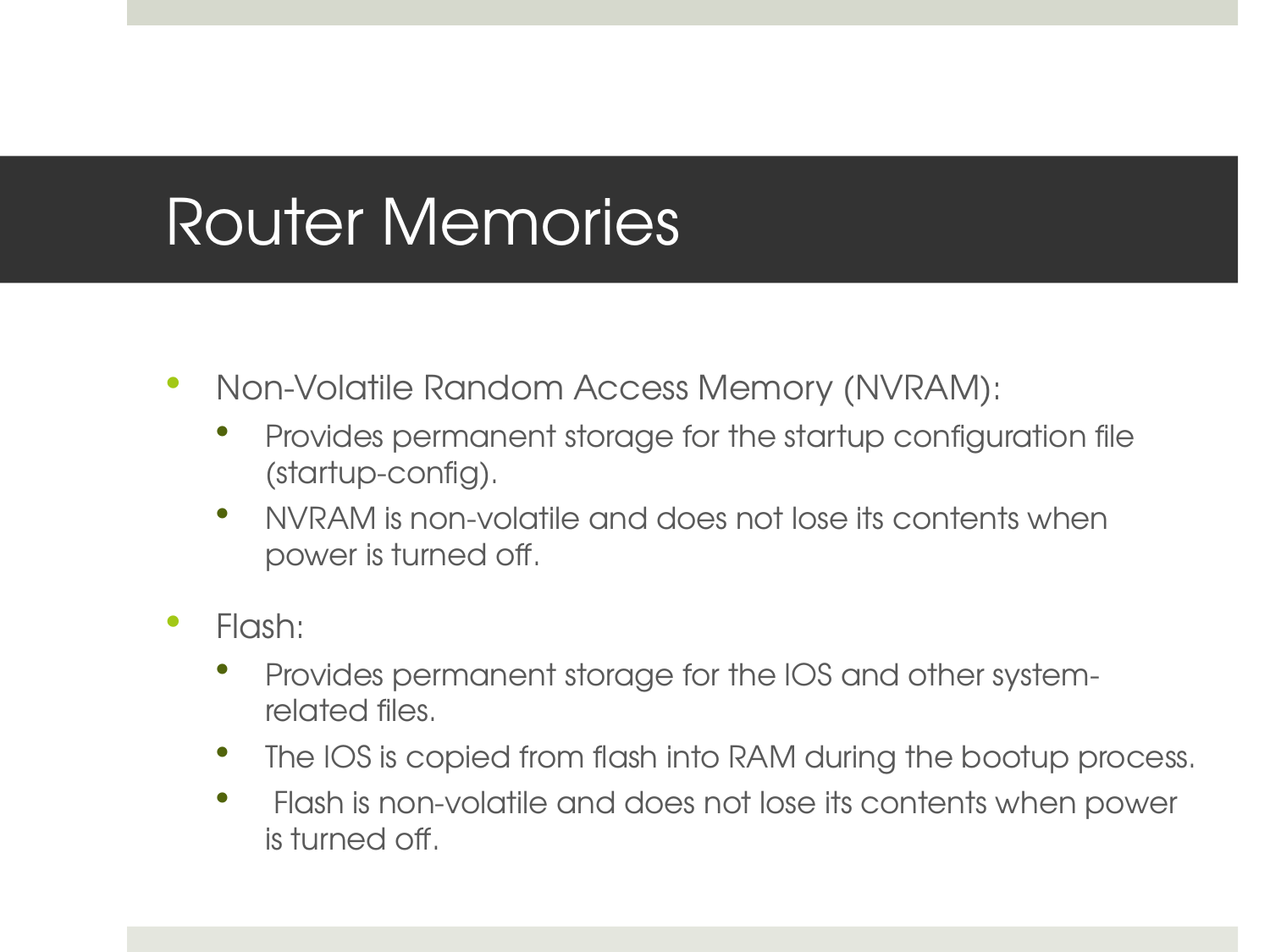

# Router Memories
Non-Volatile Random Access Memory (NVRAM):
Provides permanent storage for the startup configuration file (startup-config).
NVRAM is non-volatile and does not lose its contents when power is turned off.
Flash:
Provides permanent storage for the IOS and other system-related files.
The IOS is copied from flash into RAM during the bootup process.
 Flash is non-volatile and does not lose its contents when power is turned off.